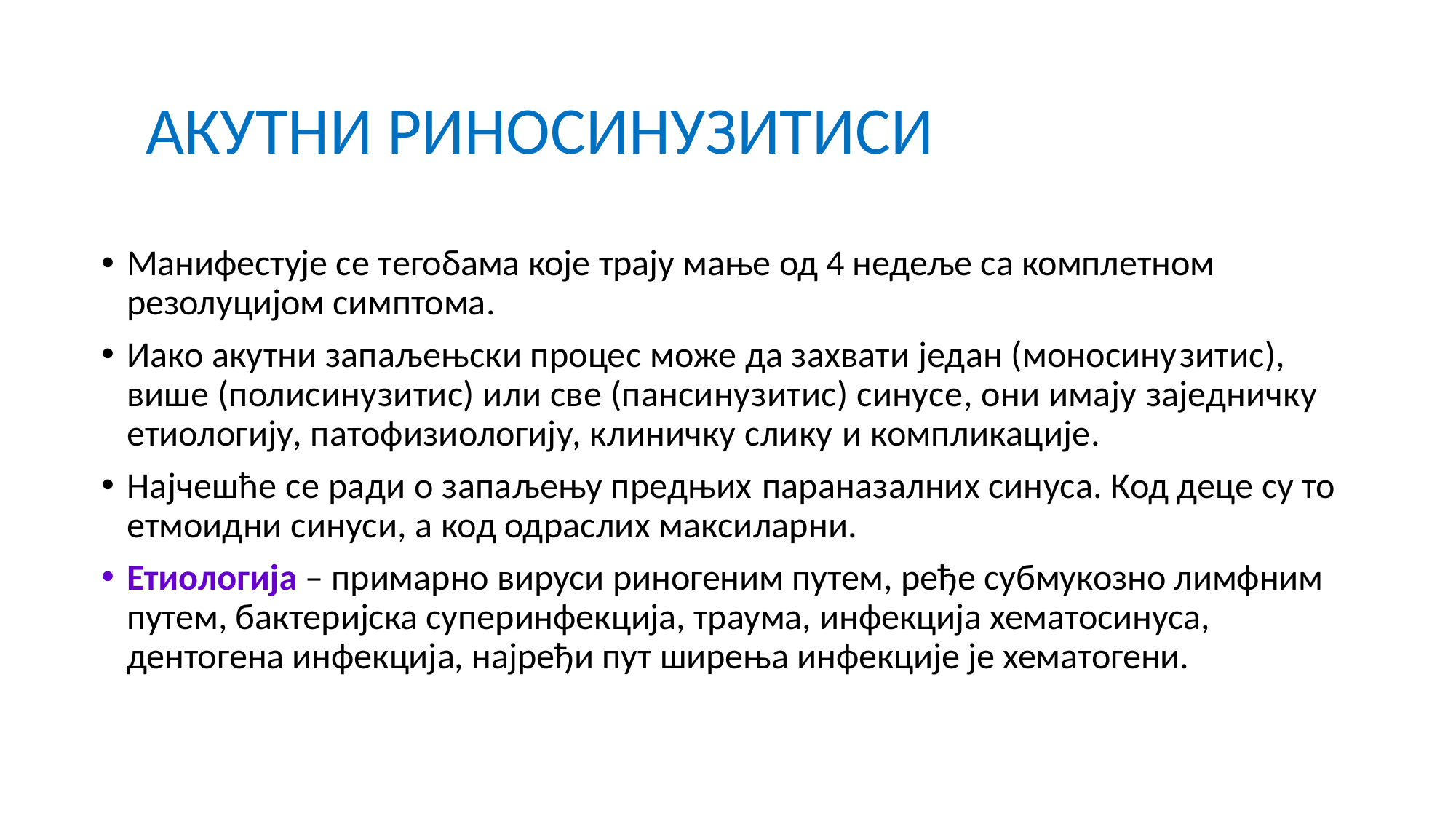

# АКУТНИ РИНОСИНУЗИТИСИ
Манифестује се тегобама које трају мање од 4 недеље са комплетном резолуцијом симптома.
Иако акутни запаљењски процес може да захвати један (моносинузитис), више (полисинузитис) или све (пансинузитис) синусе, они имају заједничку етиологију, патофизиологију, клиничку слику и компликације.
Најчешће се ради о запаљењу предњих параназалних синуса. Код деце су то етмоидни синуси, а код одраслих максиларни.
Етиологија – примарно вируси риногеним путем, ређе субмукозно лимфним путем, бактеријска суперинфекција, траума, инфекција хематосинуса, дентогена инфекција, најређи пут ширења инфекције је хематогени.